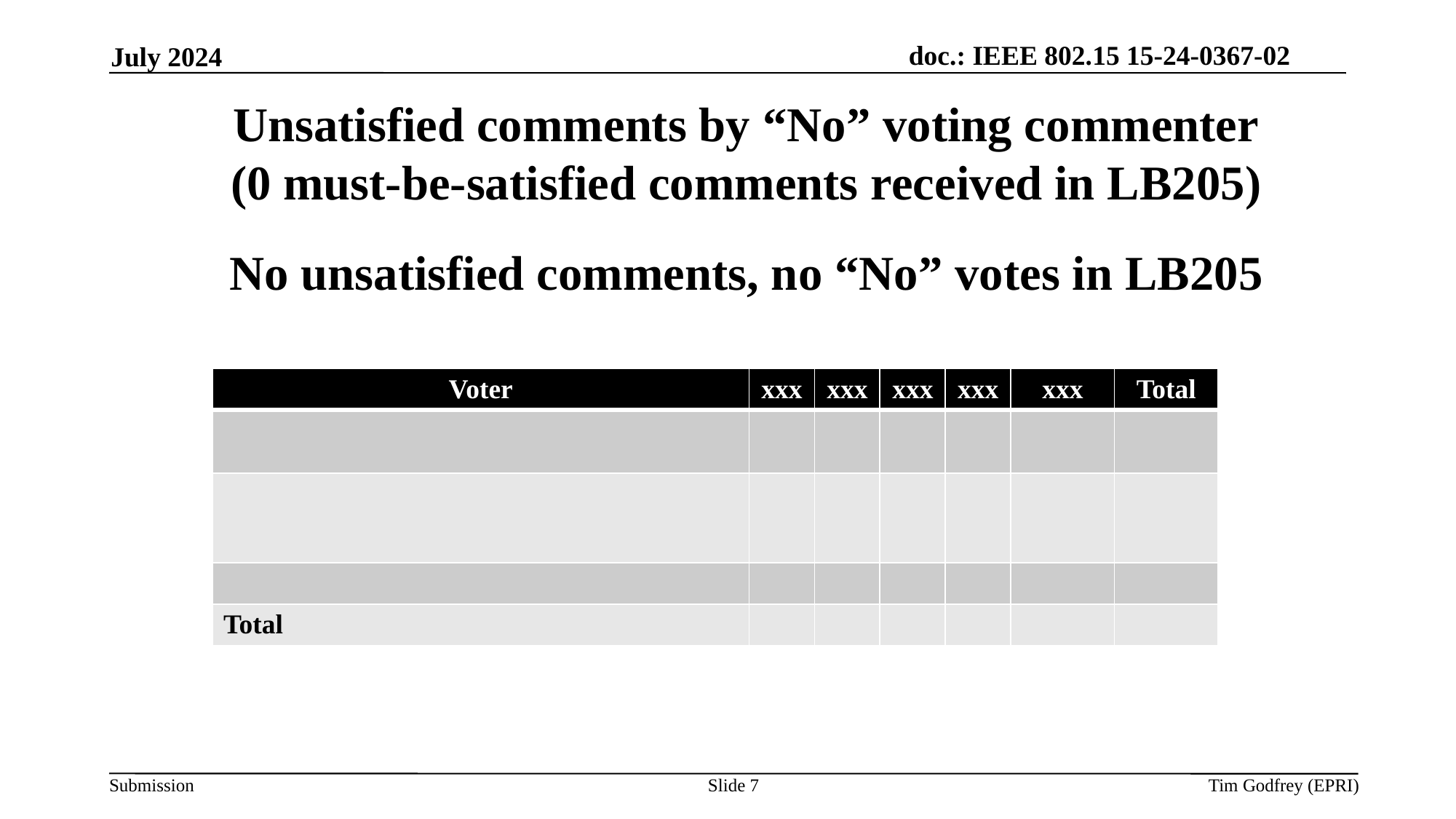

July 2024
Unsatisfied comments by “No” voting commenter
(0 must-be-satisfied comments received in LB205)
No unsatisfied comments, no “No” votes in LB205
| Voter | xxx | xxx | xxx | xxx | xxx | Total |
| --- | --- | --- | --- | --- | --- | --- |
|  |  |  |  |  |  |  |
|  |  |  |  |  |  |  |
|  |  |  |  |  |  |  |
| Total |  |  |  |  |  |  |
Slide 7
Tim Godfrey (EPRI)